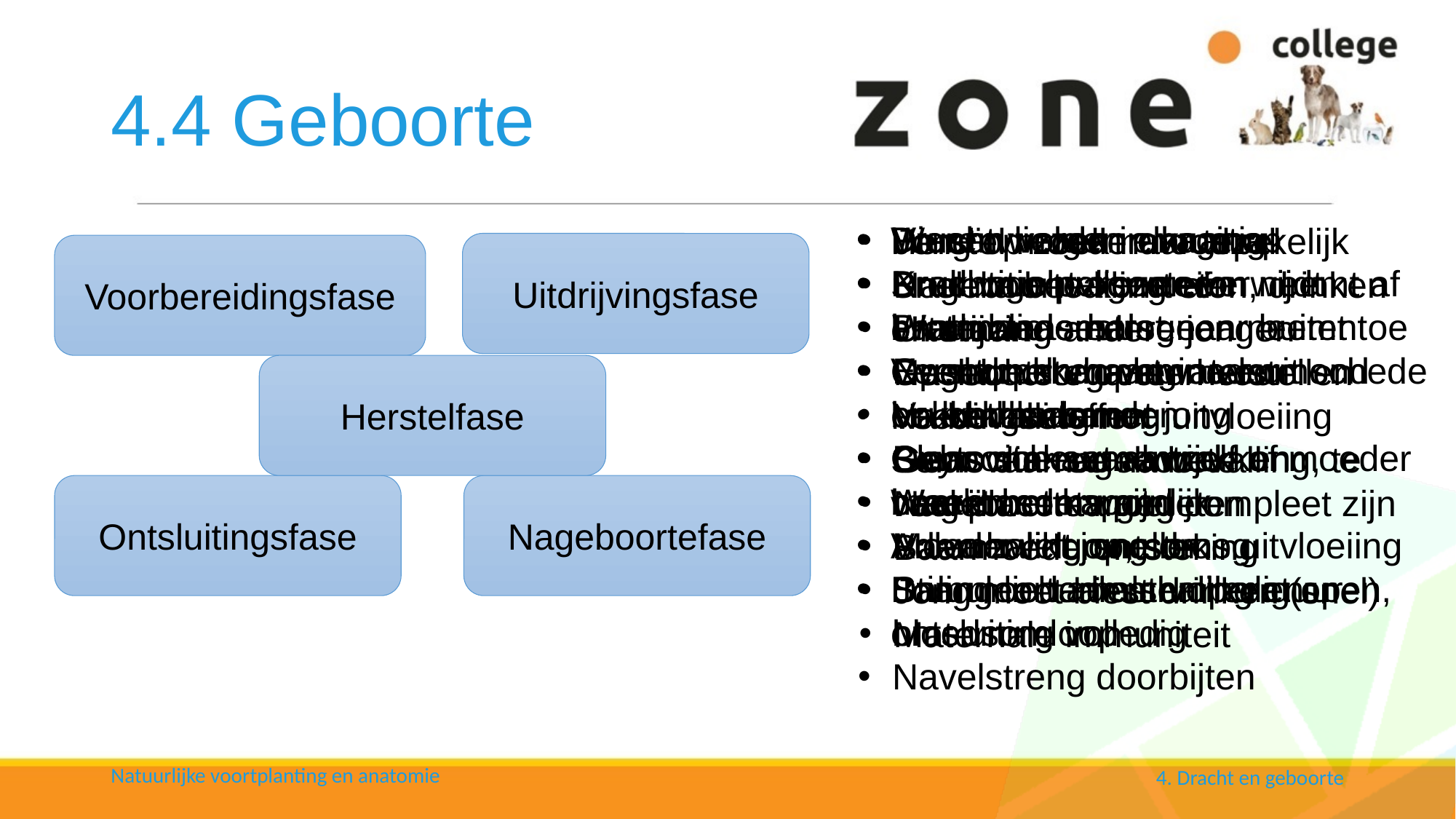

# 4.4 Geboorte
Dieren worden onrustig
Productie progesteron neemt af
Productie oestrogeen neemt toe
Verslappen baarmoedermond en bekkenbanden
Oxytocine samentrekken baarmoederwand
Vulva zwelt op, soms uitvloeiing
Daling lichaamstemperatuur
Weeën volgen elkaar op
Druk vruchtvliezen verwijdt baarmoederhals
Opendrukken vagina en bekkenbodem
Geboortekanaal wijd
Weeën soms pijnlijk
Ademhaling sneller
Baarmoederhals volledig open, ontsluiting volledig
Vruchtvliezen in vagina
Krachtige persweeën
Waterblaas eerst naar buiten
Eventueel vruchtwater uit schede
Vruchtblaas met jong
Blaas scheurt vanzelf of moeder maakt het kapot
Moeder likt jong droog
Stimuleert ademhaling en bloedsomloop
Navelstreng doorbijten
Jong op zoek naar tepel
Nageboorte komt af
Uitdrijving andere jongen
Nageboorte opeten voor voedingsstoffen
Geur van nageboorte
Nageboorte moet compleet zijn
Baarmoederontsteking
Jong moet biest drinken (snel)
Maternale immuniteit
Herstel moeder noodzakelijk
Snel na bevalling eten, drinken en staan
Geslachtsorganen herstellen
Na bevalling nog uitvloeiing
Soms diarree na bevalling, te veel placenta gegeten
Uitdrijvingsfase
Voorbereidingsfase
Herstelfase
Ontsluitingsfase
Nageboortefase
Natuurlijke voortplanting en anatomie
4. Dracht en geboorte